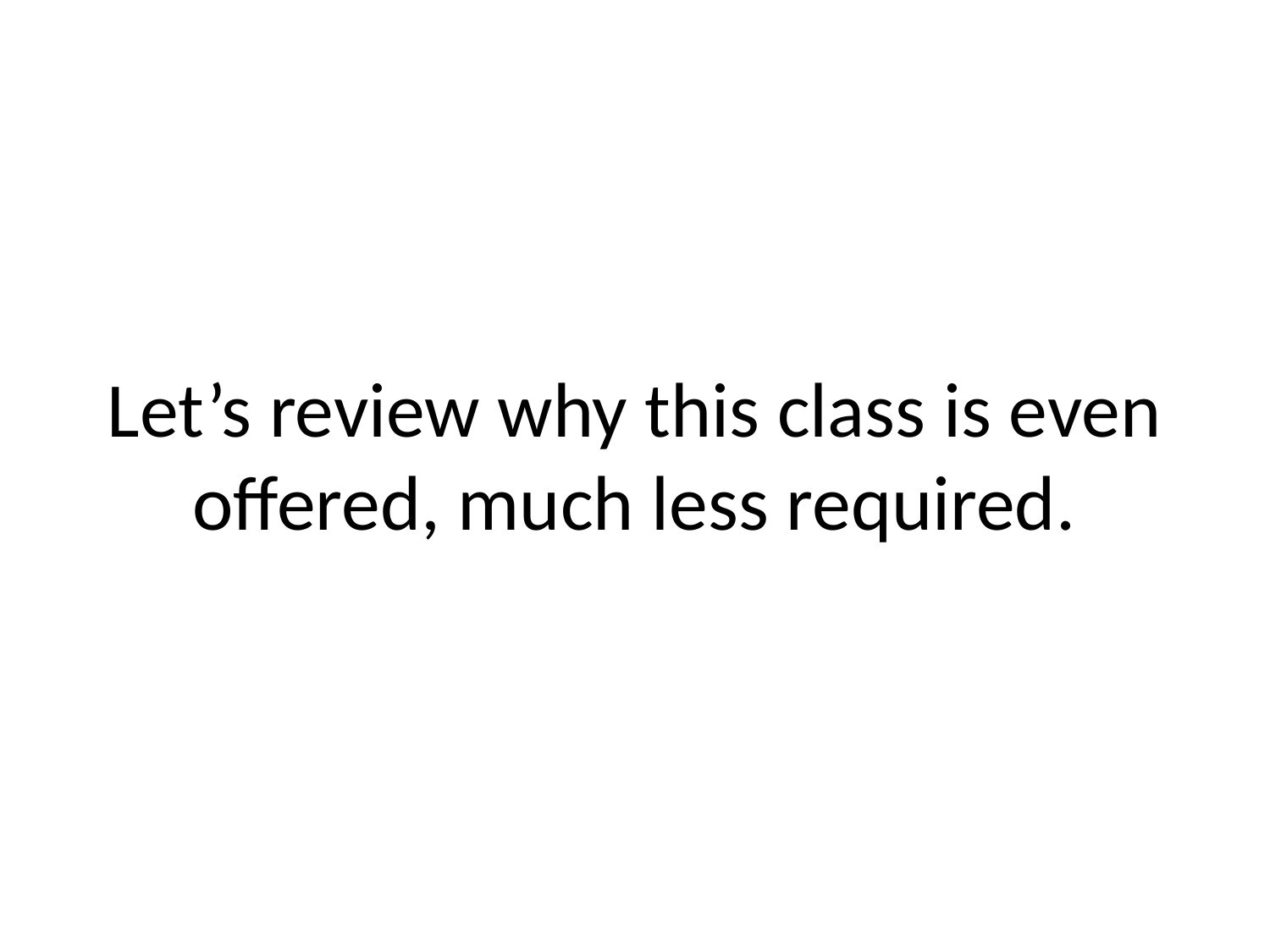

# Let’s review why this class is even offered, much less required.